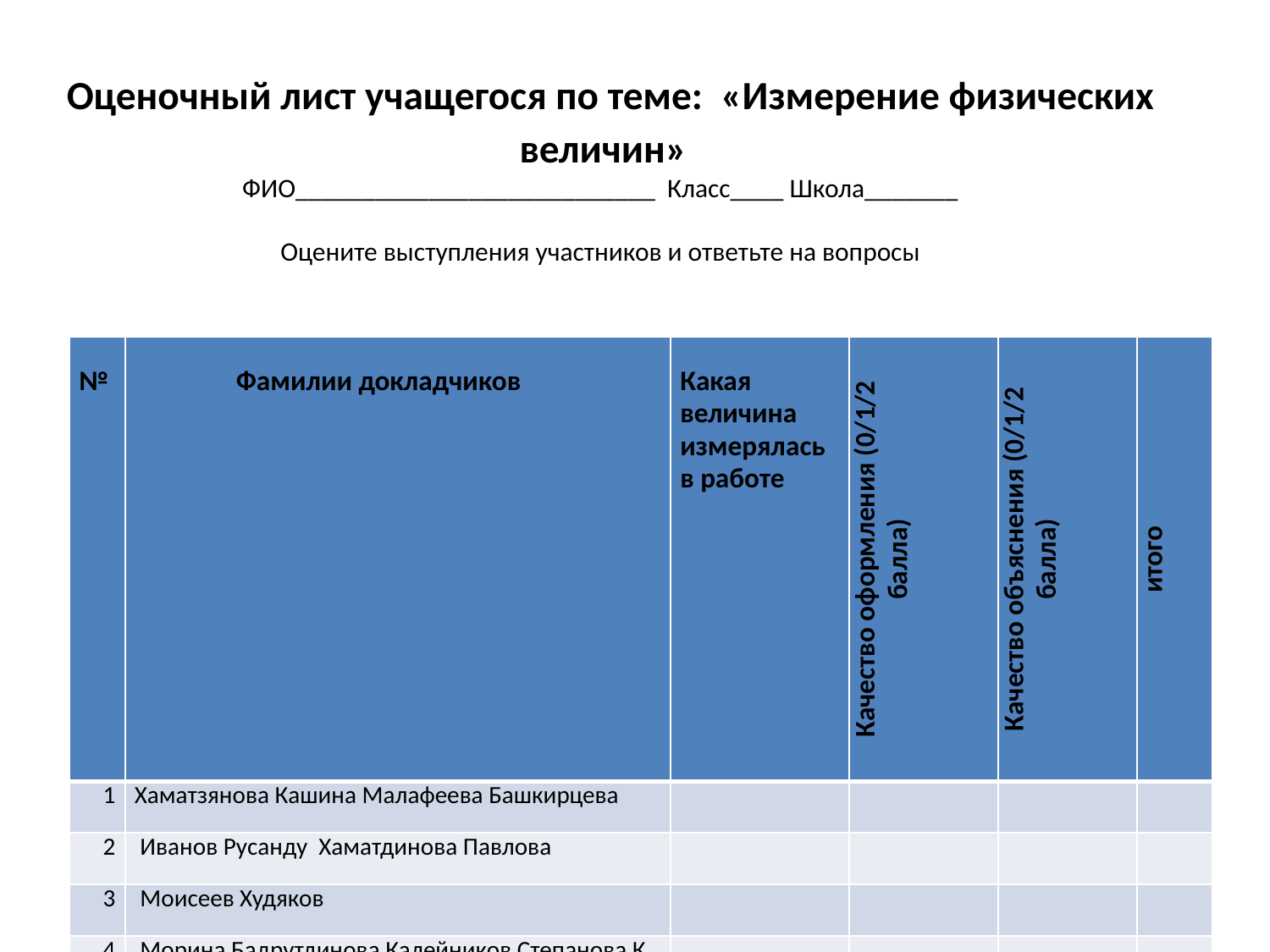

# Оценочный лист учащегося по теме:  «Измерение физических величин» ФИО___________________________  Класс____ Школа_______ Оцените выступления участников и ответьте на вопросы
| № | Фамилии докладчиков | Какая величина измерялась в работе | Качество оформления (0/1/2 балла) | Качество объяснения (0/1/2 балла) | итого |
| --- | --- | --- | --- | --- | --- |
| 1 | Хаматзянова Кашина Малафеева Башкирцева |  |  |  |  |
| 2 | Иванов Русанду Хаматдинова Павлова |  |  |  |  |
| 3 | Моисеев Худяков |  |  |  |  |
| 4 | Морина Бадрутдинова Калейников Степанова К |  |  |  |  |
| 5 | Шайхразиева Чумутина Степанова О |  |  |  |  |
| 6 | Миннабутдинова Климова Закиров Гильманова |  |  |  |  |
| 7 | Пикалова Туктарова |  |  |  |  |